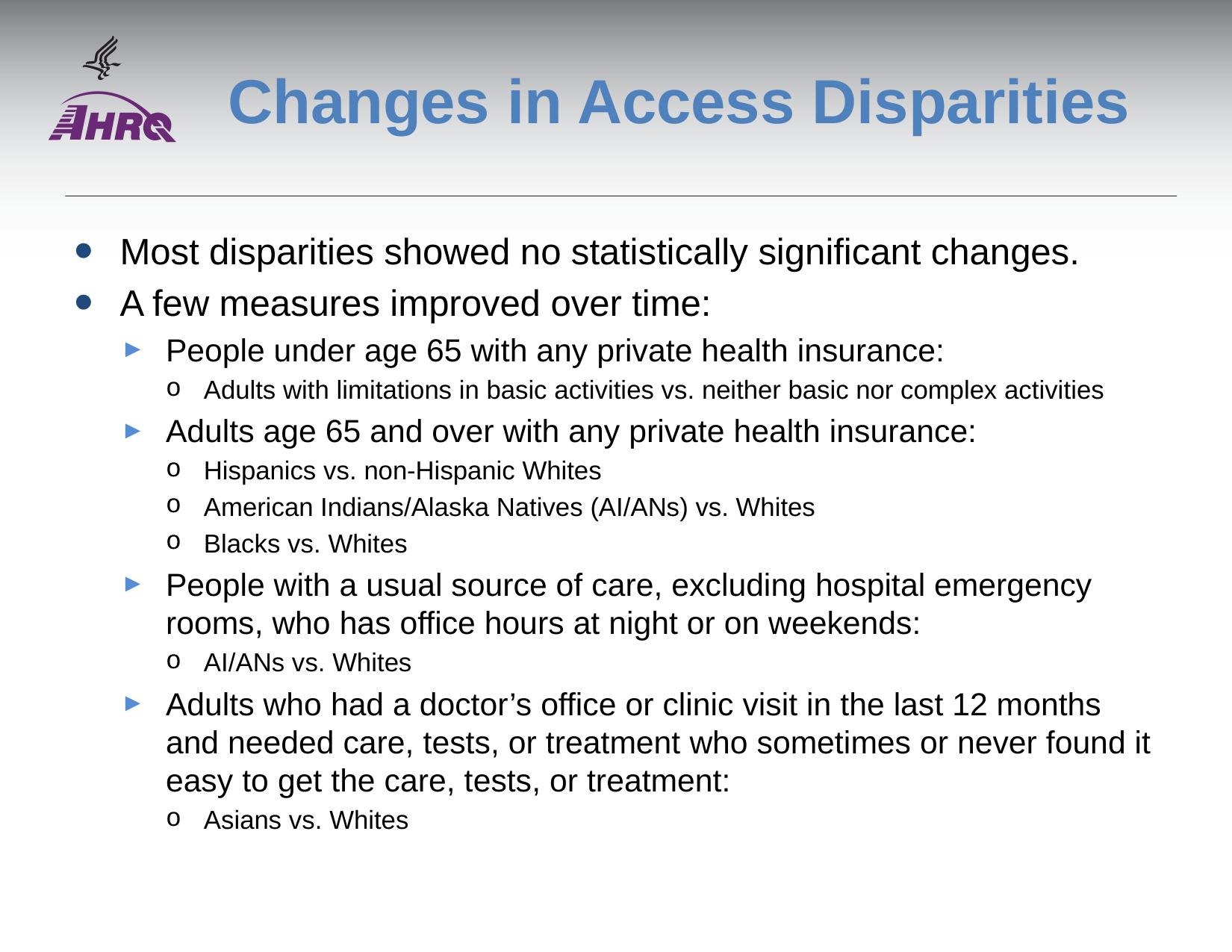

# Changes in Access Disparities
Most disparities showed no statistically significant changes.
A few measures improved over time:
People under age 65 with any private health insurance:
Adults with limitations in basic activities vs. neither basic nor complex activities
Adults age 65 and over with any private health insurance:
Hispanics vs. non-Hispanic Whites
American Indians/Alaska Natives (AI/ANs) vs. Whites
Blacks vs. Whites
People with a usual source of care, excluding hospital emergency rooms, who has office hours at night or on weekends:
AI/ANs vs. Whites
Adults who had a doctor’s office or clinic visit in the last 12 months and needed care, tests, or treatment who sometimes or never found it easy to get the care, tests, or treatment:
Asians vs. Whites